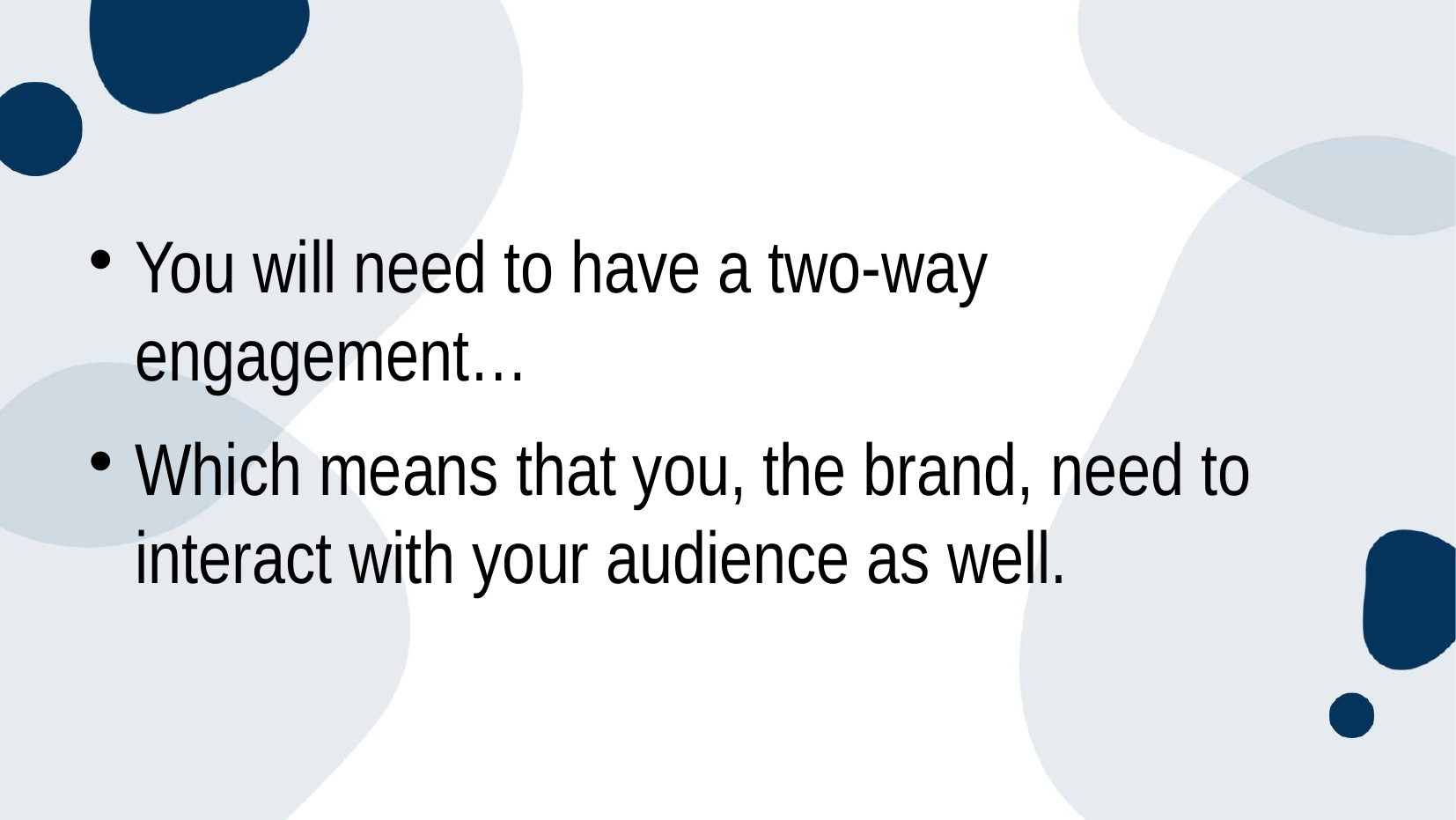

You will need to have a two-way engagement…
Which means that you, the brand, need to interact with your audience as well.